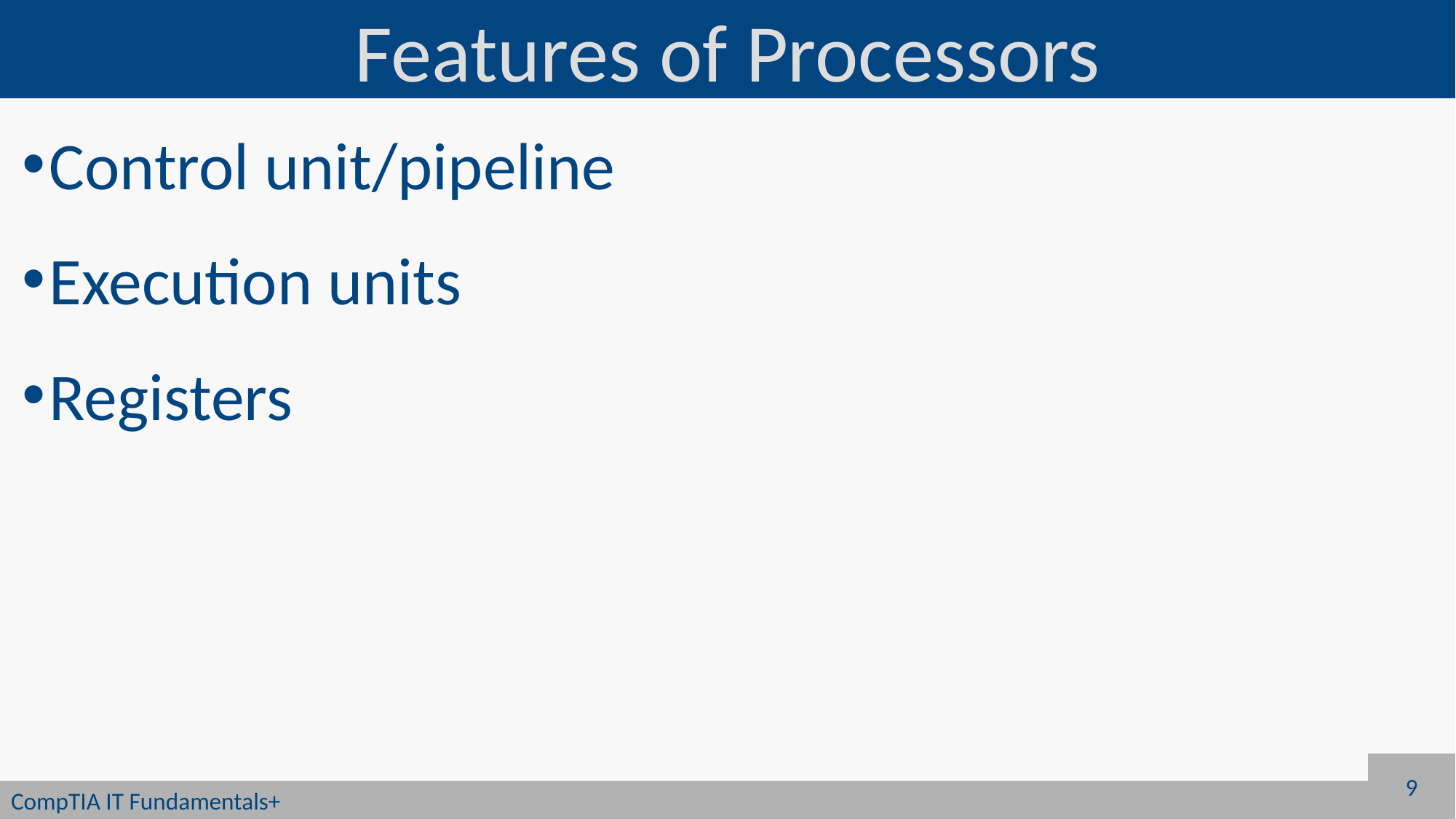

# Features of Processors
Control unit/pipeline
Execution units
Registers
9
CompTIA IT Fundamentals+